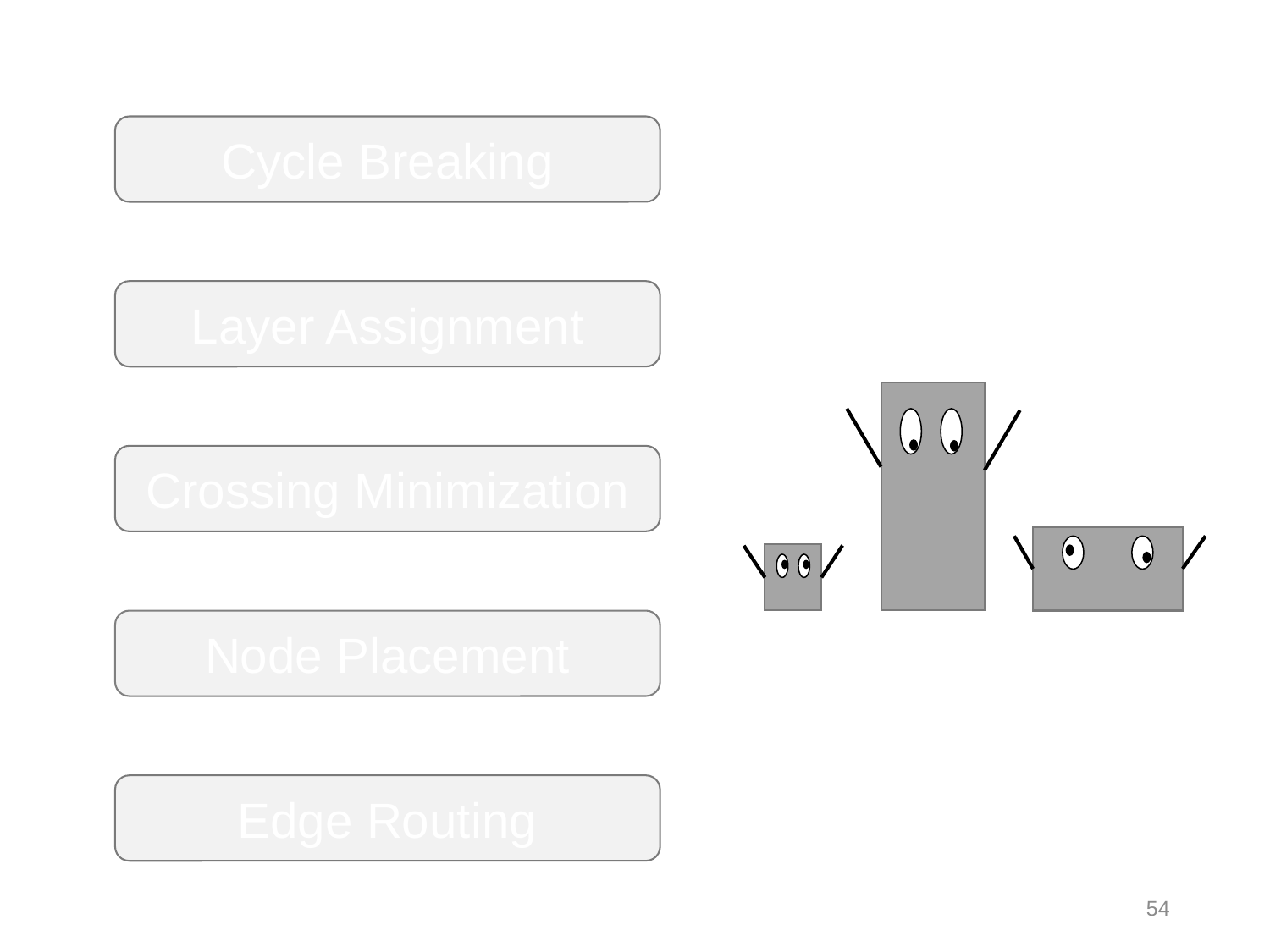

Cycle Breaking
Layer Assignment
Crossing Minimization
Node Placement
Edge Routing

54